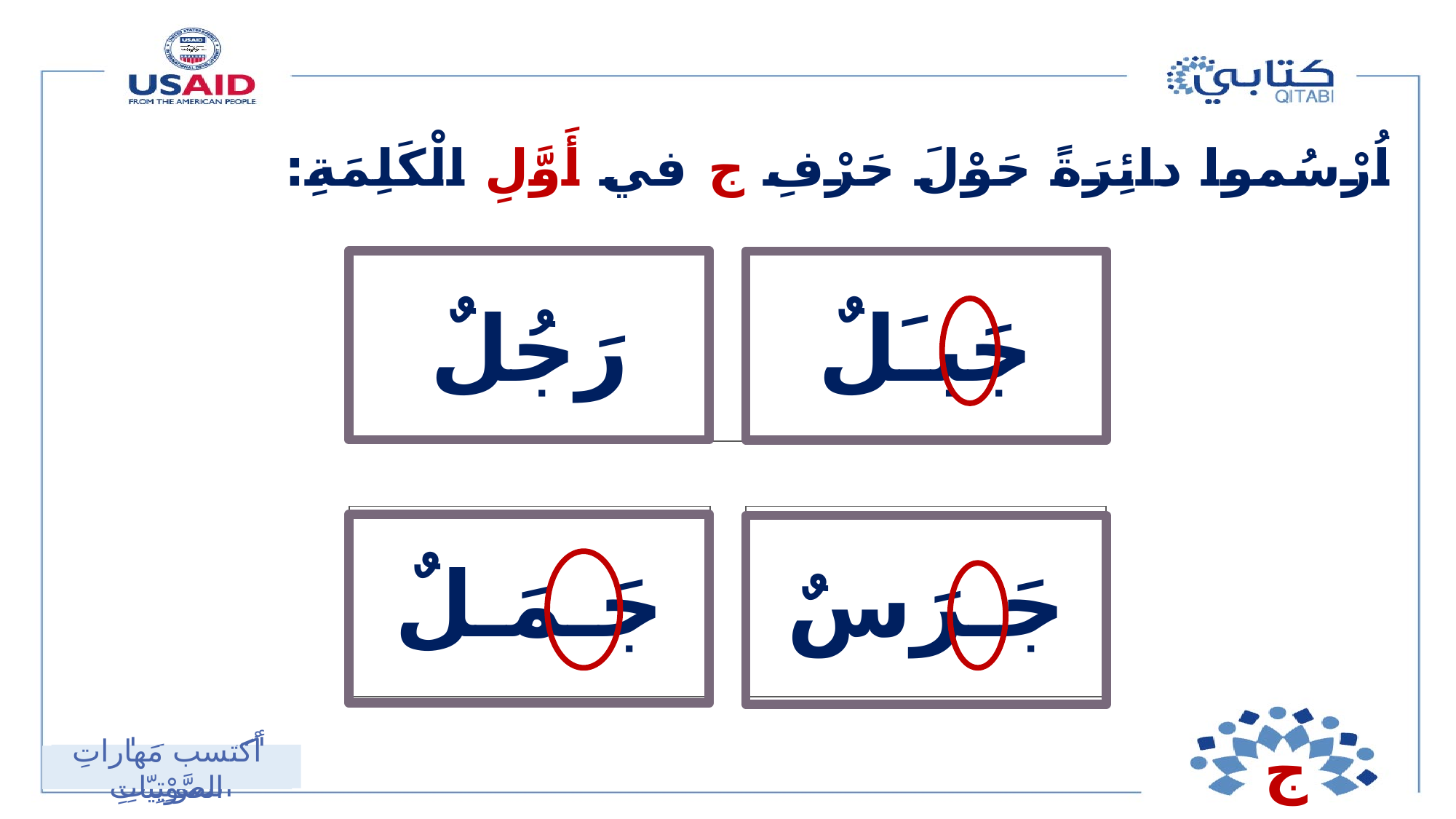

اُرْسُموا دائِرَةً حَوْلَ حَرْفِ ج في أَوَّلِ الْكَلِمَةِ:

| رَجُلٌ |  | جَبـَلٌ |
| --- | --- | --- |
|  |  |  |
| جَـمَـلٌ |  | جَـرَسٌ |

ج
أكتسب مَهارتِ الصَّوْتِيّاتِ
أكتسب مَهاراتِ الصَّوْتِيّاتِ